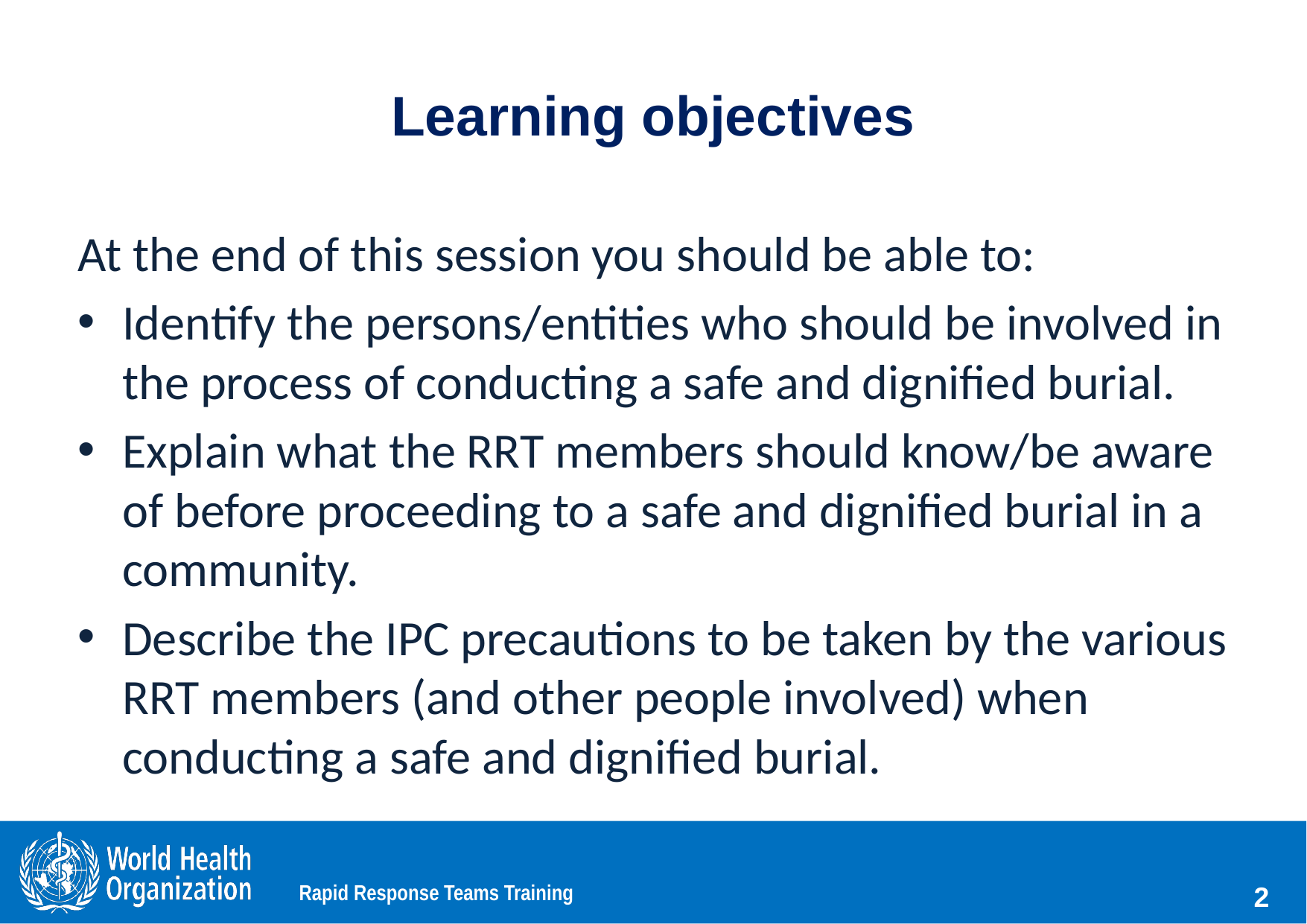

# Learning objectives
At the end of this session you should be able to:
Identify the persons/entities who should be involved in the process of conducting a safe and dignified burial.
Explain what the RRT members should know/be aware of before proceeding to a safe and dignified burial in a community.
Describe the IPC precautions to be taken by the various RRT members (and other people involved) when conducting a safe and dignified burial.